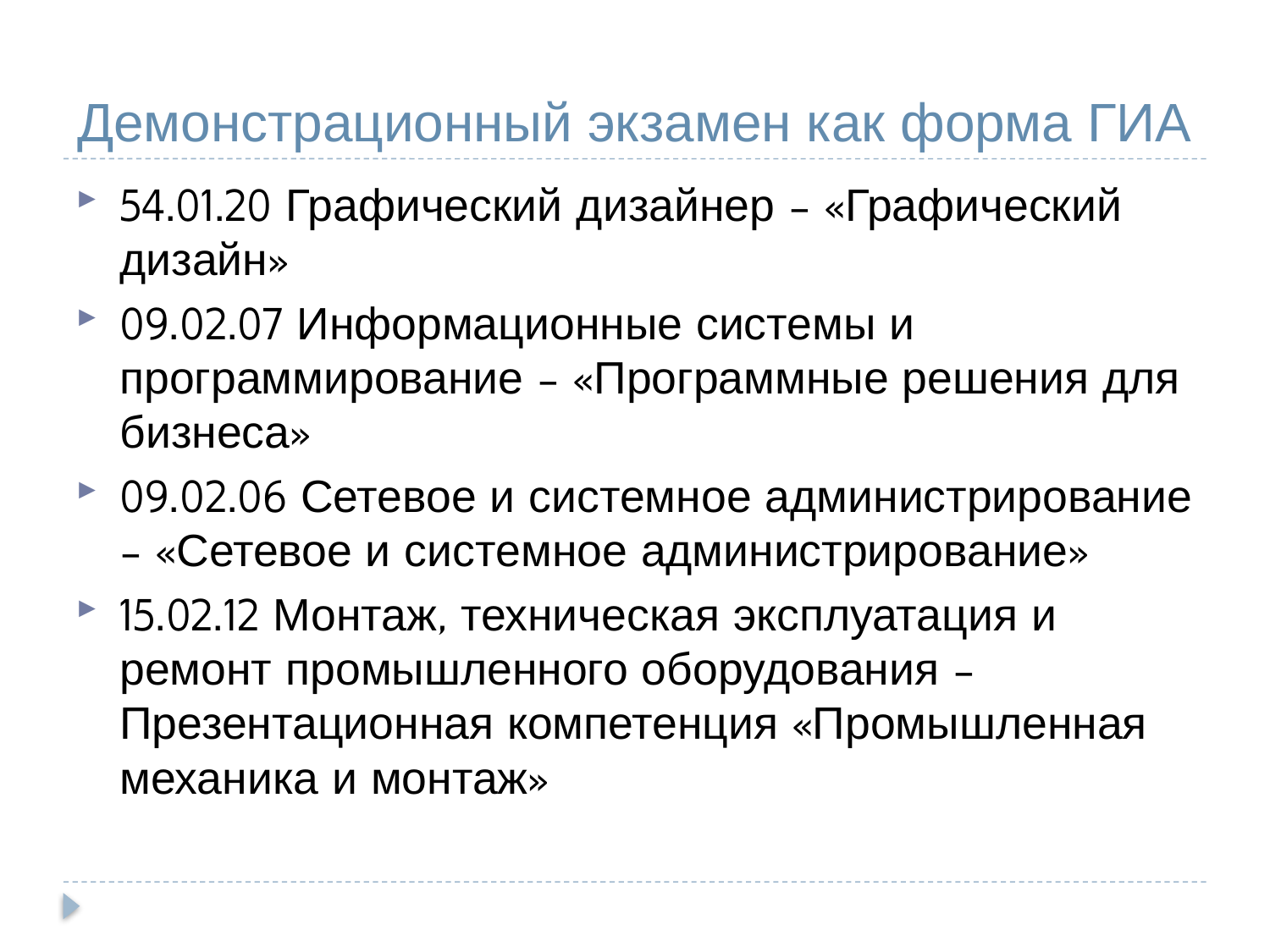

# Демонстрационный экзамен как форма ГИА
54.01.20 Графический дизайнер – «Графический дизайн»
09.02.07 Информационные системы и программирование – «Программные решения для бизнеса»
09.02.06 Сетевое и системное администрирование – «Сетевое и системное администрирование»
15.02.12 Монтаж, техническая эксплуатация и ремонт промышленного оборудования – Презентационная компетенция «Промышленная механика и монтаж»